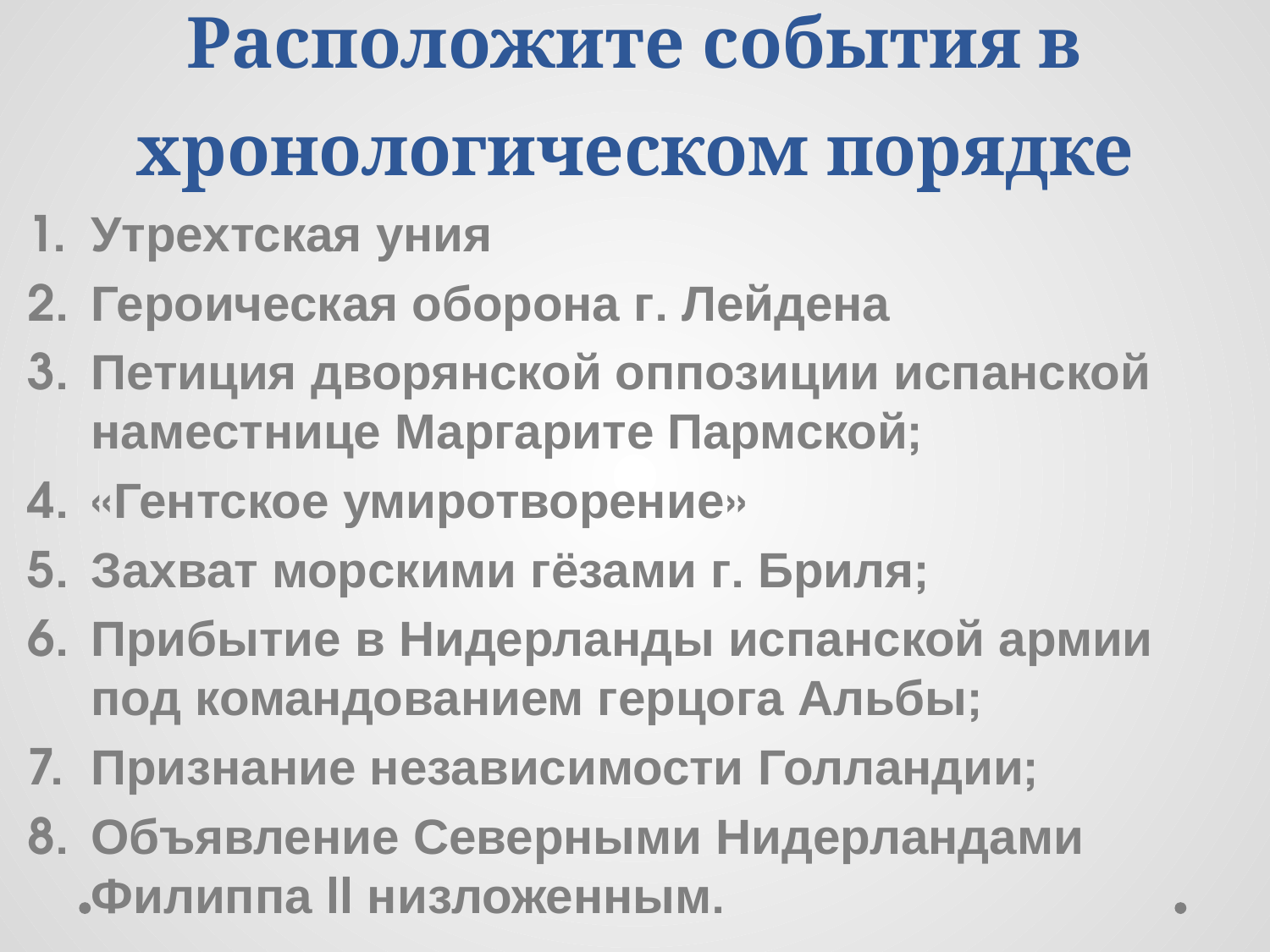

# Расположите события в хронологическом порядке
Утрехтская уния
Героическая оборона г. Лейдена
Петиция дворянской оппозиции испанской наместнице Маргарите Пармской;
«Гентское умиротворение»
Захват морскими гёзами г. Бриля;
Прибытие в Нидерланды испанской армии под командованием герцога Альбы;
Признание независимости Голландии;
Объявление Северными Нидерландами Филиппа II низложенным.